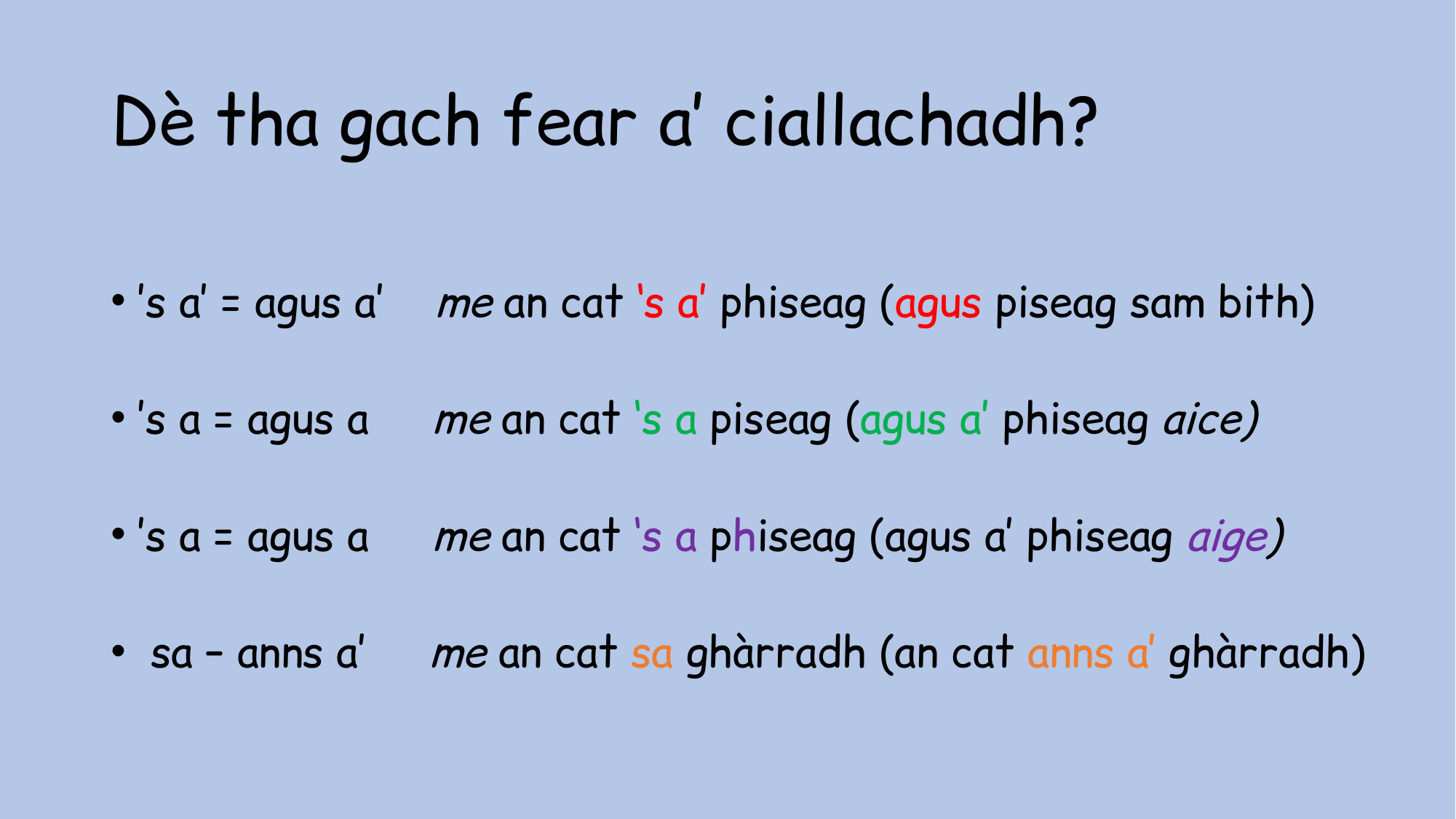

# Dè tha gach fear a’ ciallachadh?
’s a’ = agus a’    me an cat ‘s a’ phiseag (agus piseag sam bith)
’s a = agus a     me an cat ‘s a piseag (agus a’ phiseag aice)
’s a = agus a     me an cat ‘s a phiseag (agus a’ phiseag aige)
 sa – anns a’     me an cat sa ghàrradh (an cat anns a’ ghàrradh)